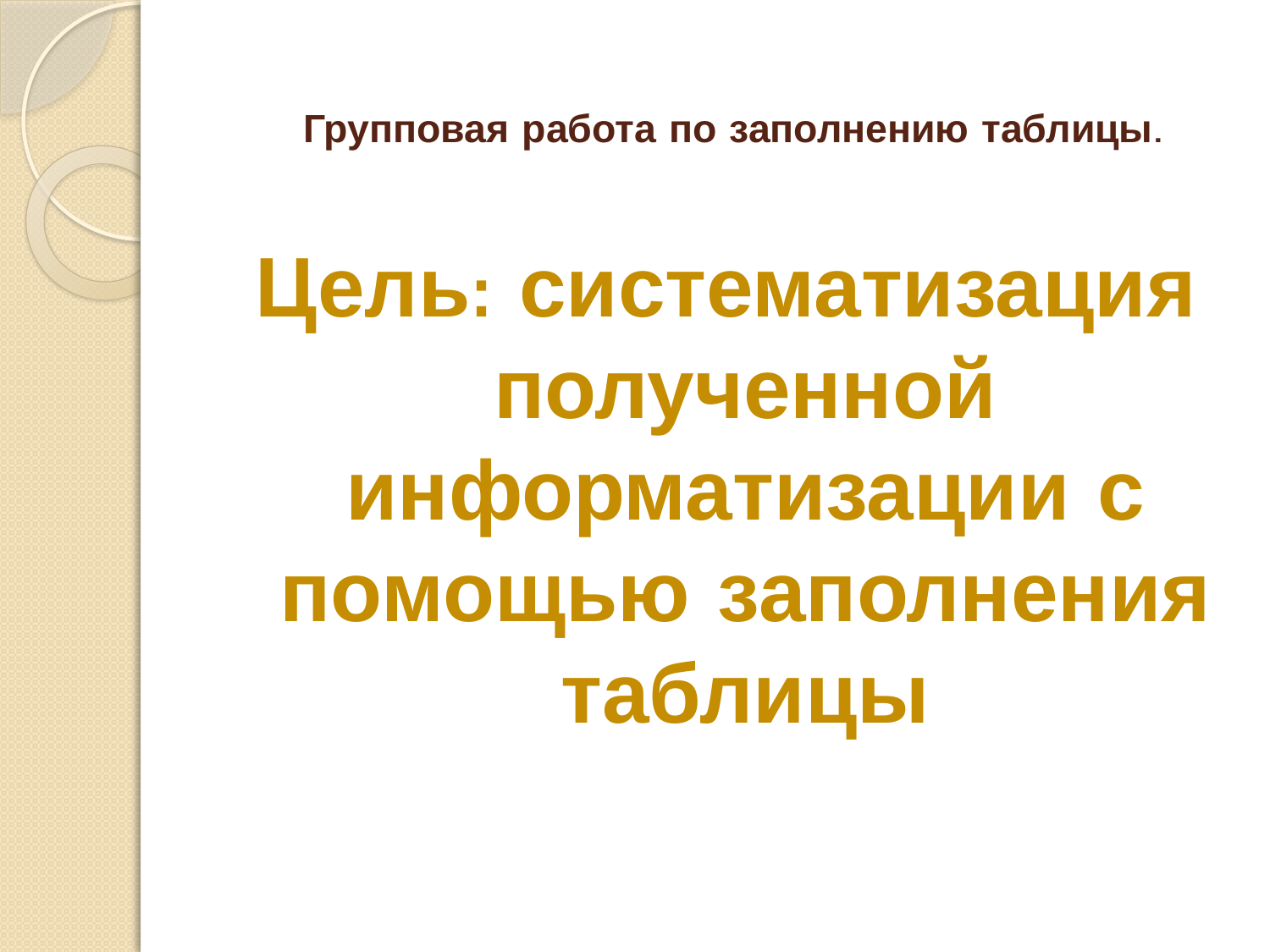

# Групповая работа по заполнению таблицы.
Цель: систематизация полученной информатизации с помощью заполнения таблицы